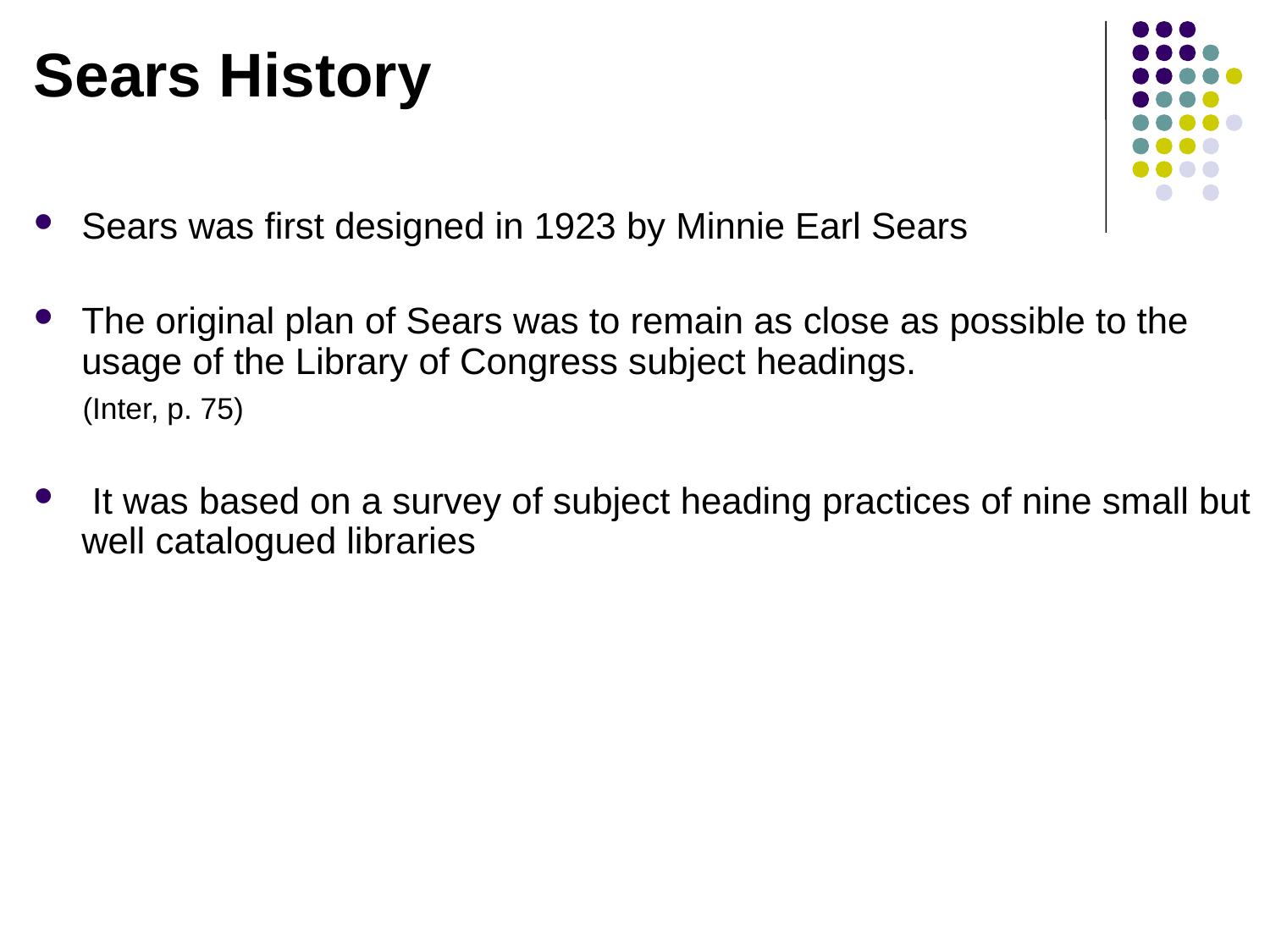

Sears History
Sears was first designed in 1923 by Minnie Earl Sears

The original plan of Sears was to remain as close as possible to the usage of the Library of Congress subject headings.
     (Inter, p. 75)

 It was based on a survey of subject heading practices of nine small but well catalogued libraries